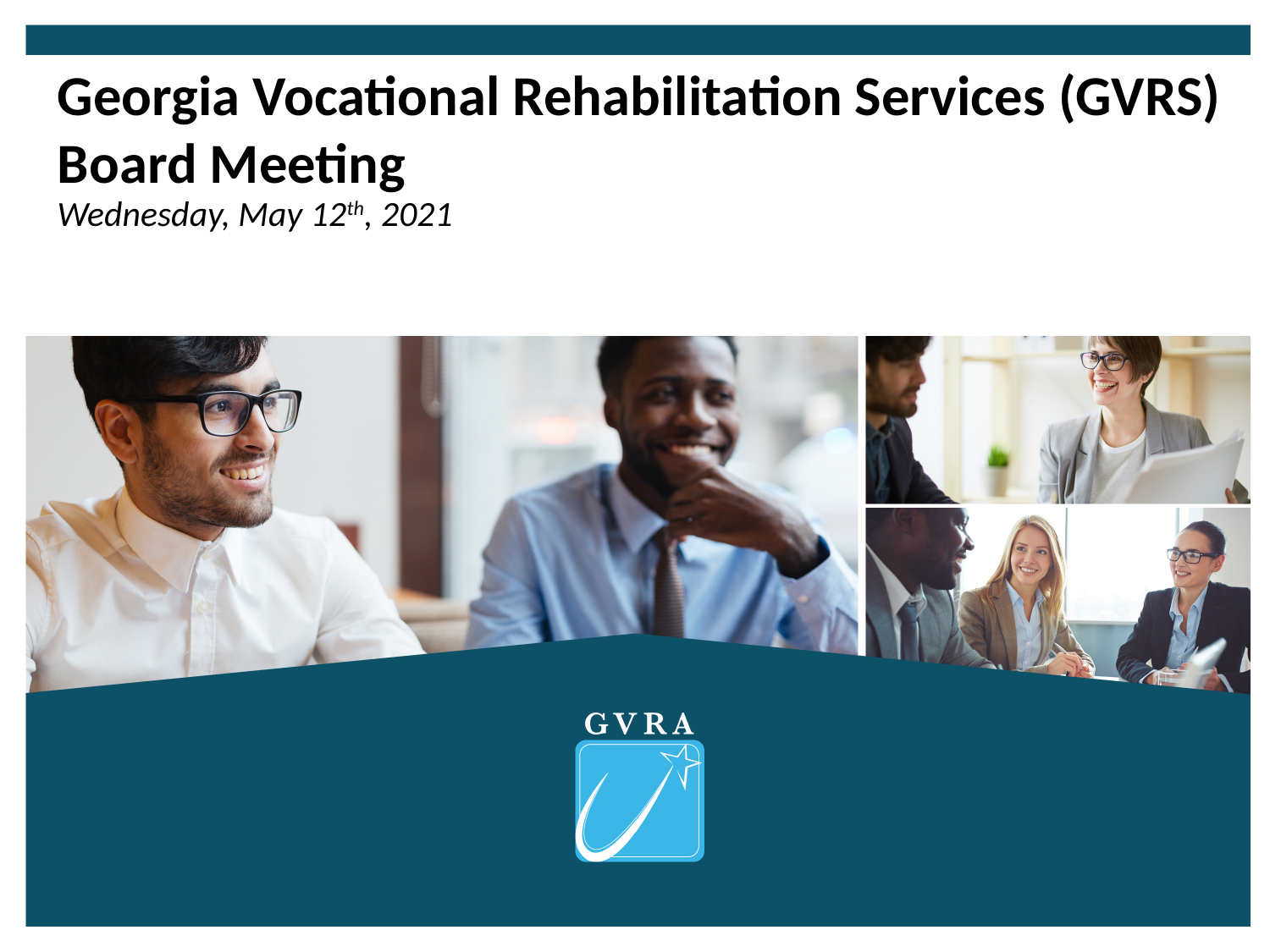

Georgia Vocational Rehabilitation Services (GVRS) Board Meeting
Wednesday, May 12th, 2021